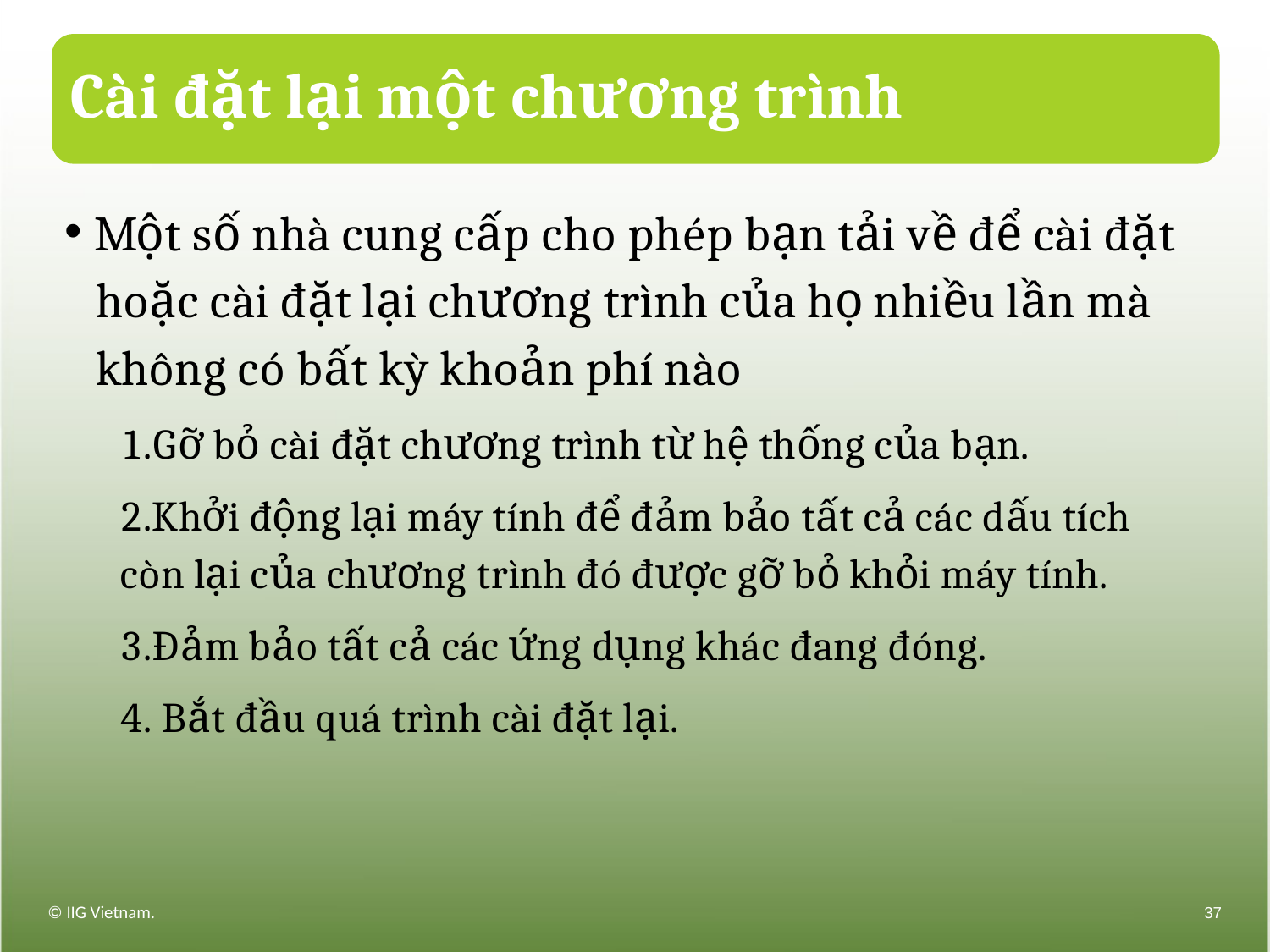

# Cài đặt lại một chương trình
Một số nhà cung cấp cho phép bạn tải về để cài đặt hoặc cài đặt lại chương trình của họ nhiều lần mà không có bất kỳ khoản phí nào
1.Gỡ bỏ cài đặt chương trình từ hệ thống của bạn.
2.Khởi động lại máy tính để đảm bảo tất cả các dấu tích còn lại của chương trình đó được gỡ bỏ khỏi máy tính.
3.Đảm bảo tất cả các ứng dụng khác đang đóng.
4. Bắt đầu quá trình cài đặt lại.
© IIG Vietnam.
37